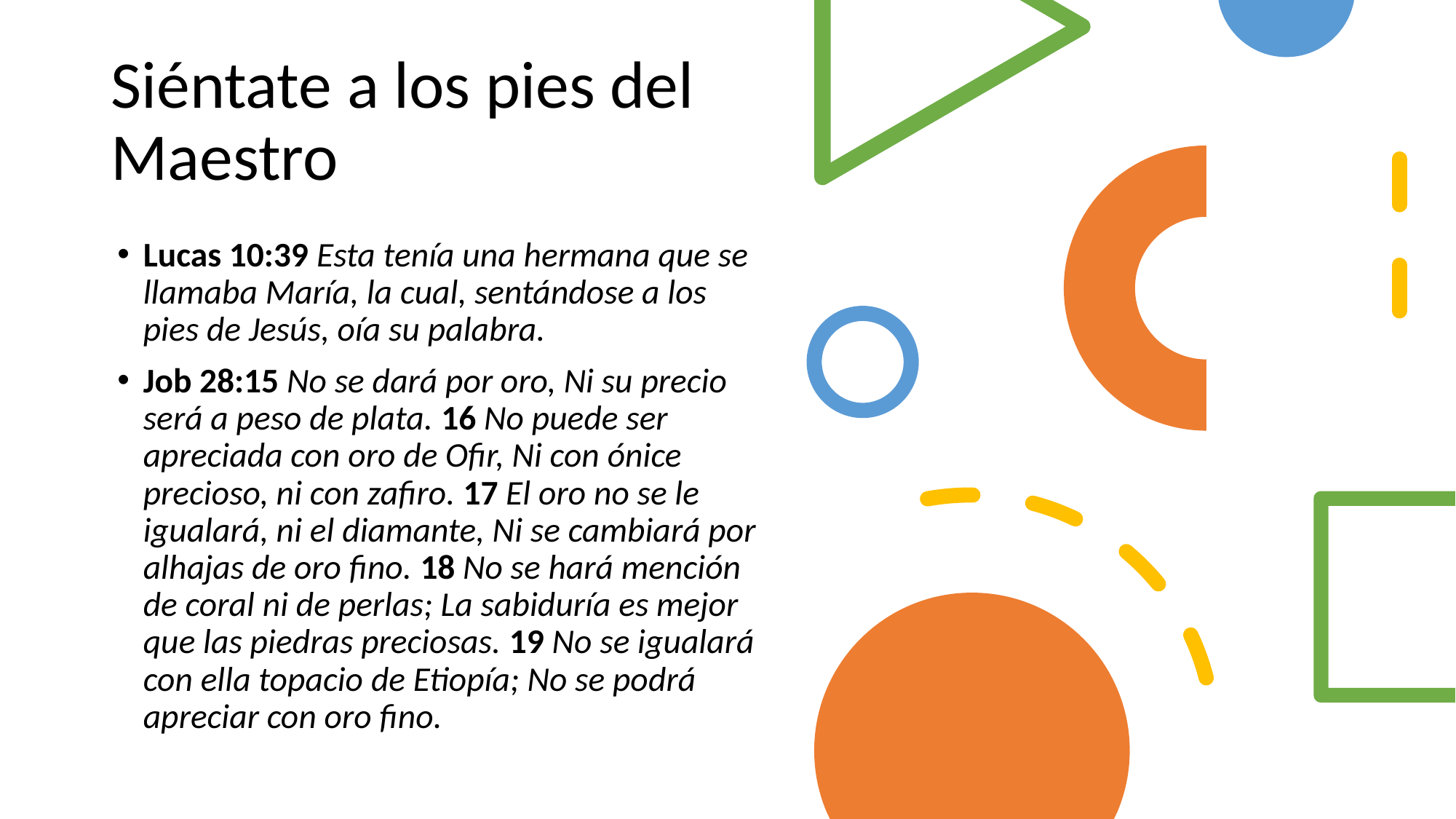

# Siéntate a los pies del Maestro

Lucas 10:39 ​Esta tenía una hermana que se llamaba María, la cual, sentándose a los pies de Jesús, oía su palabra.
Job 28:15 No se dará por oro, Ni su precio será a peso de plata. 16 No puede ser apreciada con oro de Ofir, Ni con ónice precioso, ni con zafiro. 17 El oro no se le igualará, ni el diamante, Ni se cambiará por alhajas de oro fino. 18 No se hará mención de coral ni de perlas; La sabiduría es mejor que las piedras preciosas. 19 No se igualará con ella topacio de Etiopía; No se podrá apreciar con oro fino.